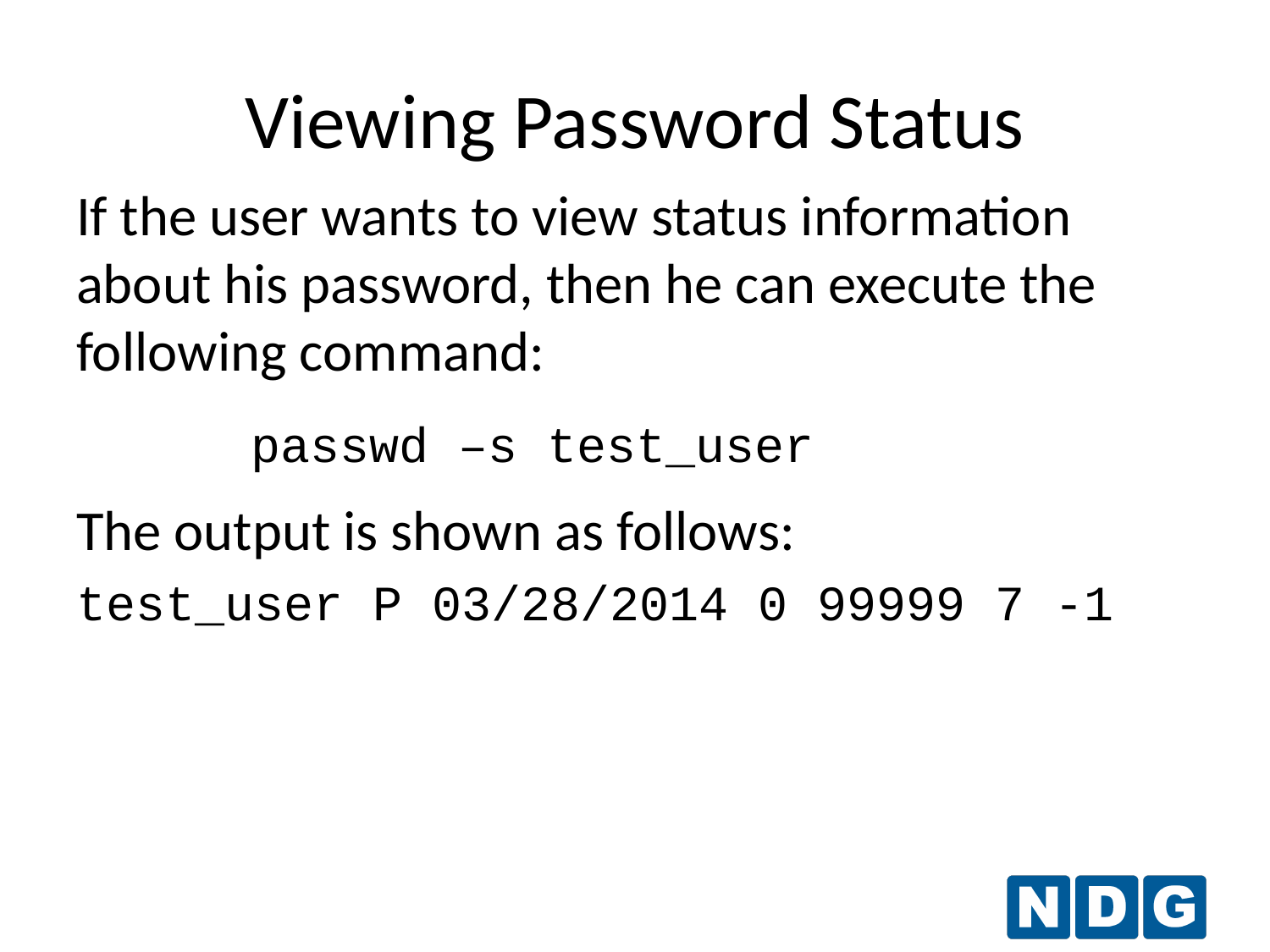

Viewing Password Status
If the user wants to view status information about his password, then he can execute the following command:
passwd –s test_user
The output is shown as follows:
test_user P 03/28/2014 0 99999 7 -1